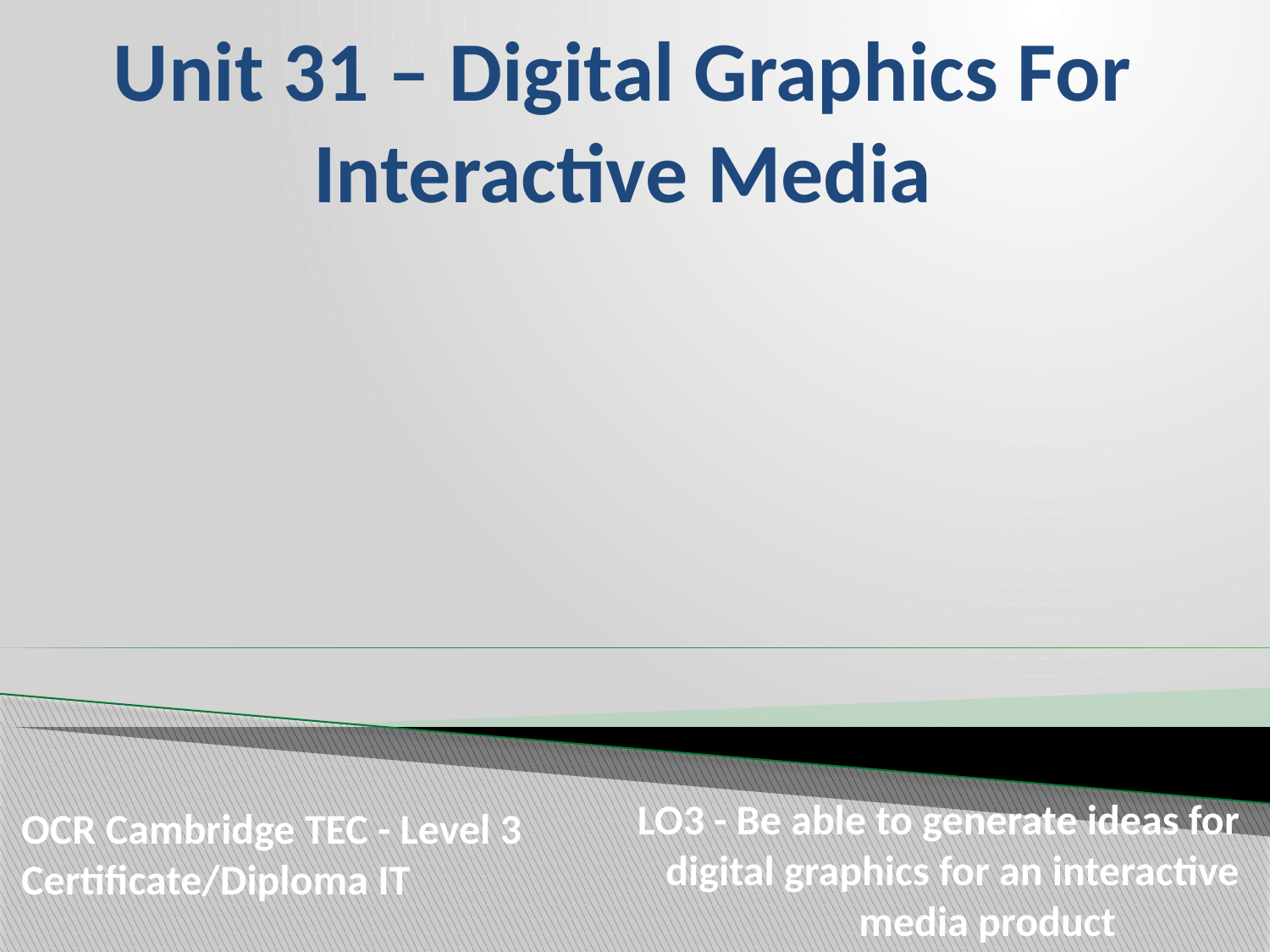

# Unit 31 – Digital Graphics For Interactive Media
LO3 - Be able to generate ideas for digital graphics for an interactive media product

OCR Cambridge TEC - Level 3 Certificate/Diploma IT